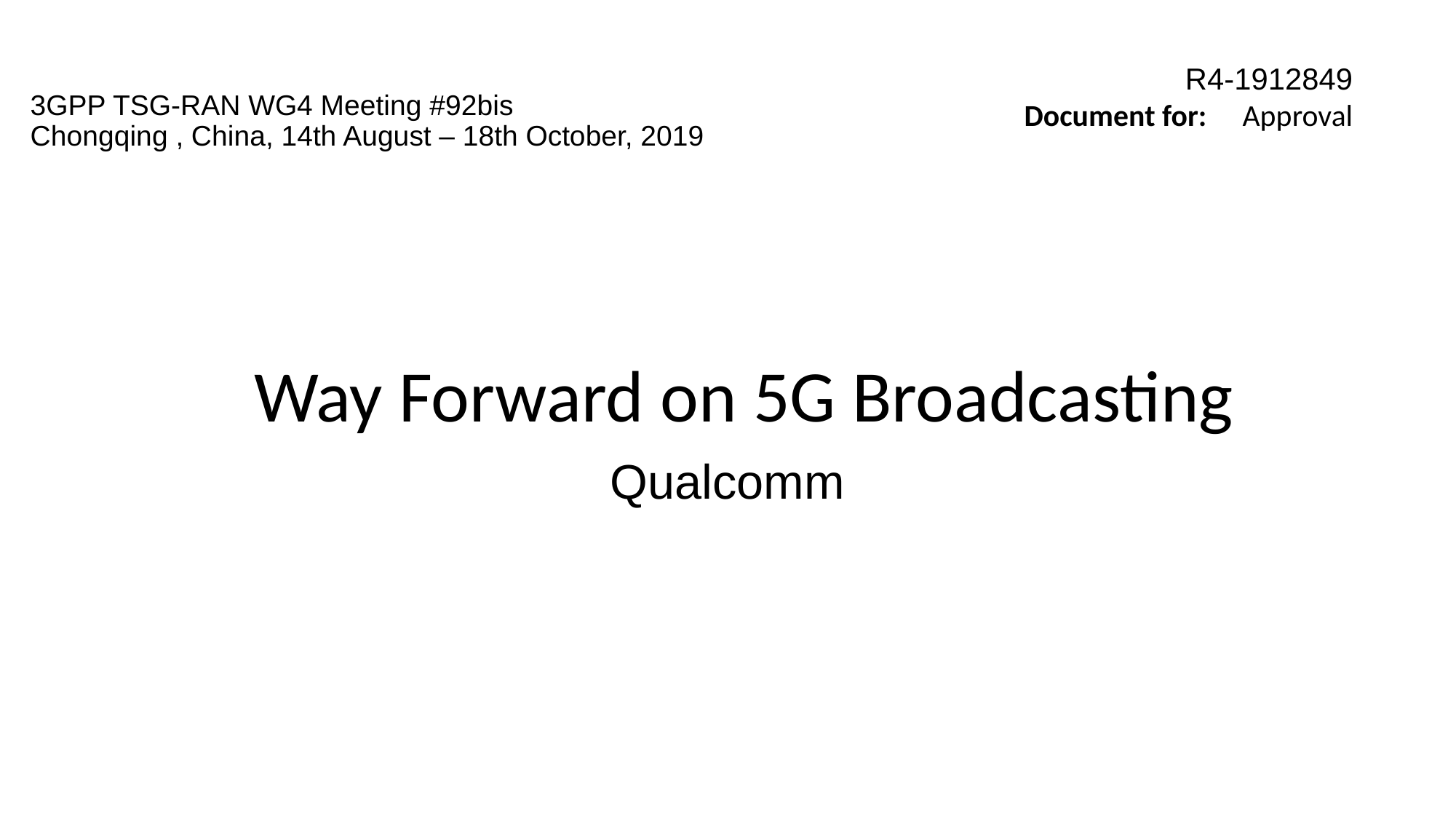

R4-1912849
Document for:	Approval

3GPP TSG-RAN WG4 Meeting #92bis
Chongqing , China, 14th August – 18th October, 2019
# Way Forward on 5G Broadcasting
Qualcomm